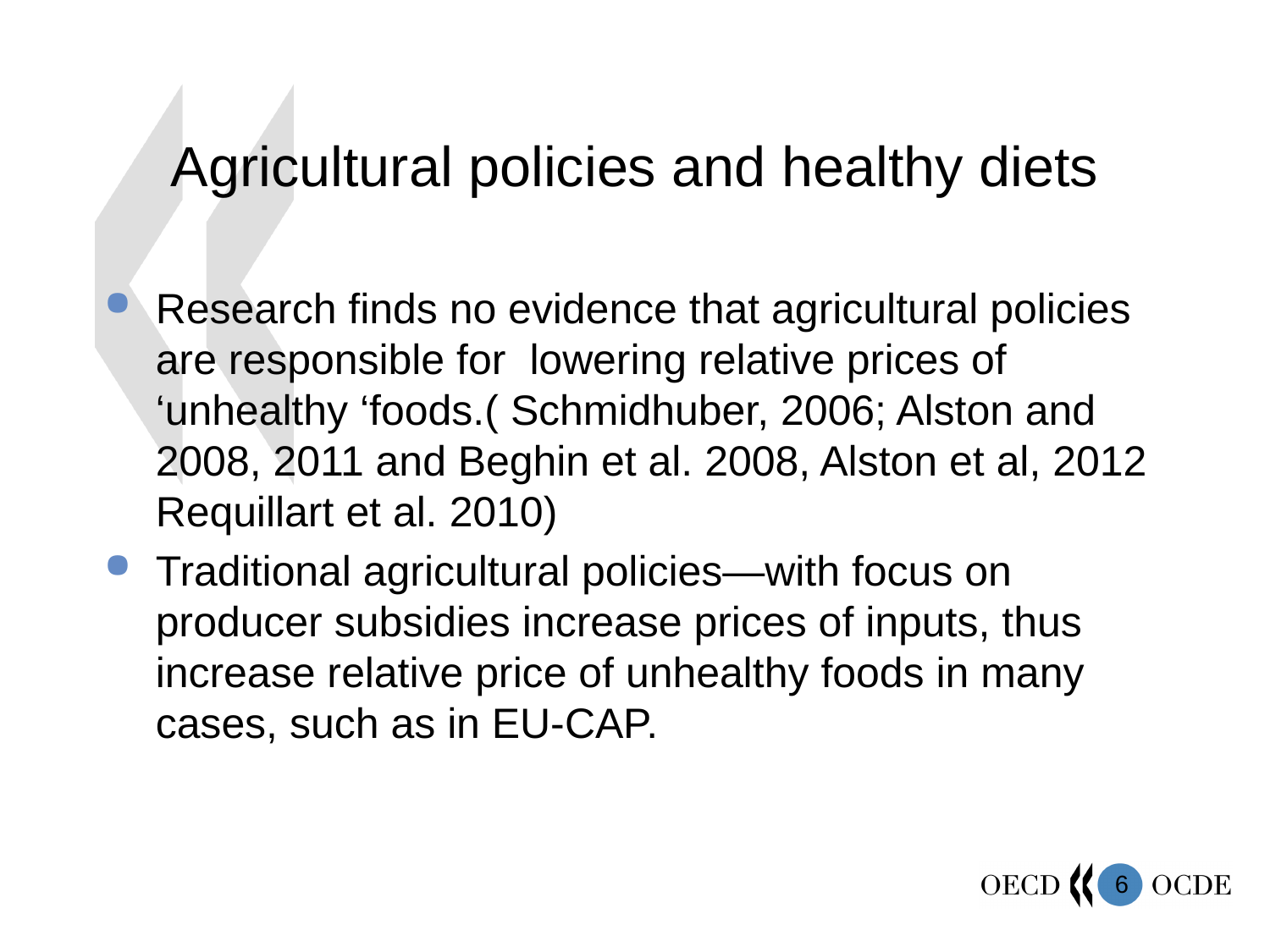

# Agricultural policies and healthy diets
Research finds no evidence that agricultural policies are responsible for  lowering relative prices of ‘unhealthy ‘foods.( Schmidhuber, 2006; Alston and   2008, 2011 and Beghin et al. 2008, Alston et al, 2012 Requillart et al. 2010)
Traditional agricultural policies—with focus on producer subsidies increase prices of inputs, thus increase relative price of unhealthy foods in many cases, such as in EU-CAP.